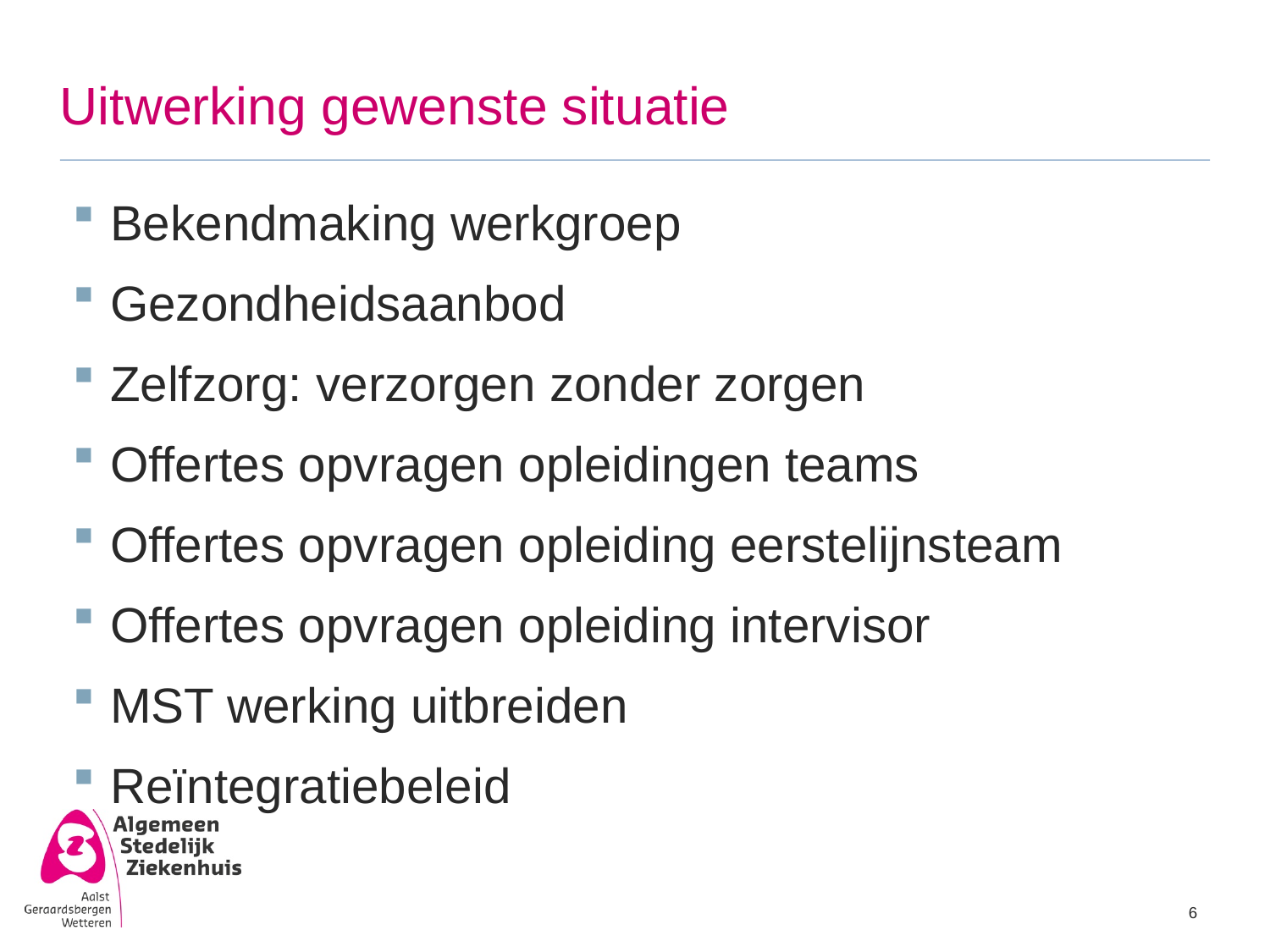

# Uitwerking gewenste situatie
Bekendmaking werkgroep
Gezondheidsaanbod
Zelfzorg: verzorgen zonder zorgen
Offertes opvragen opleidingen teams
Offertes opvragen opleiding eerstelijnsteam
Offertes opvragen opleiding intervisor
MST werking uitbreiden
Reïntegratiebeleid

6